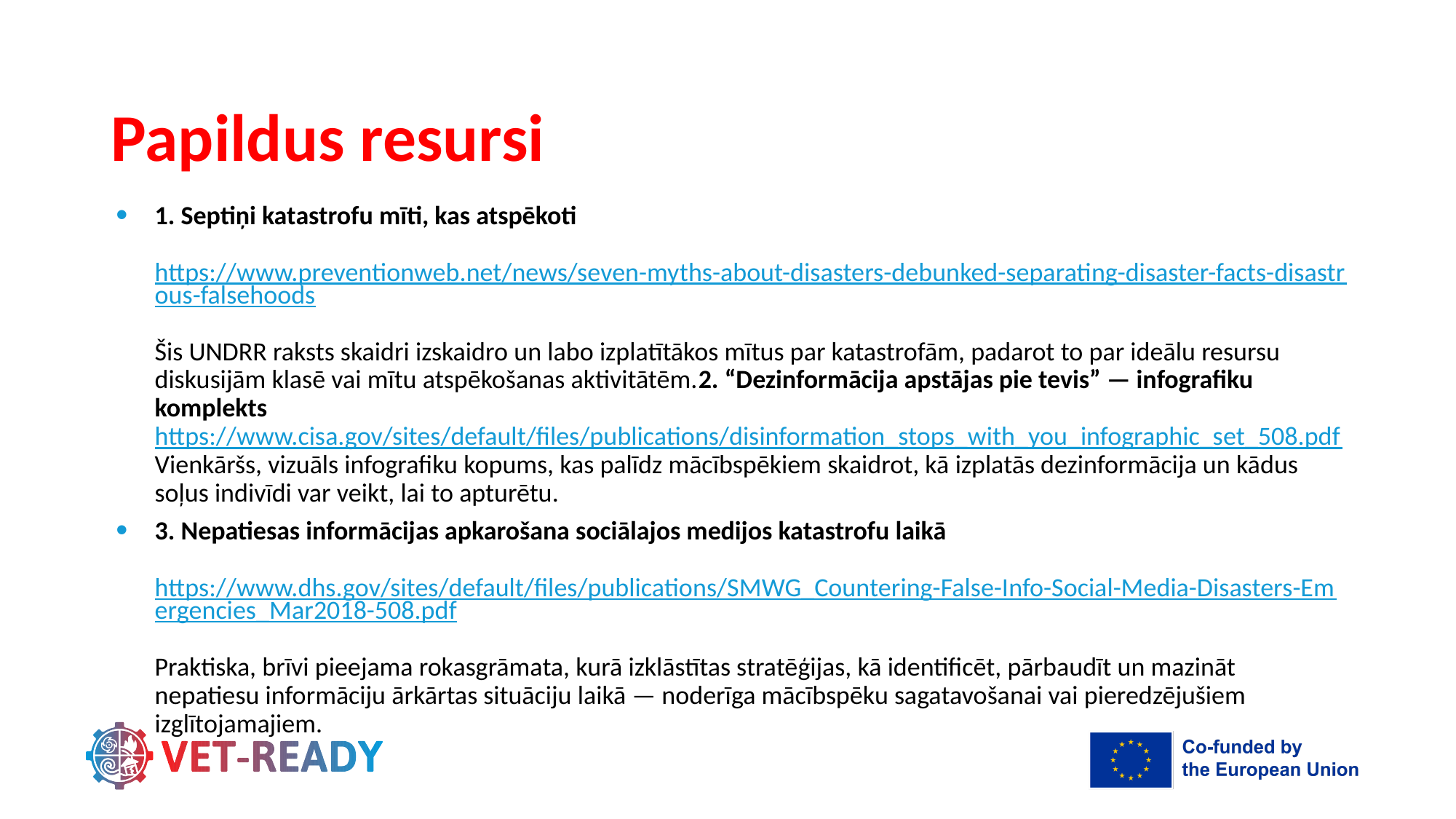

# Papildus resursi
1. Septiņi katastrofu mīti, kas atspēkoti
 https://www.preventionweb.net/news/seven-myths-about-disasters-debunked-separating-disaster-facts-disastrous-falsehoods
Šis UNDRR raksts skaidri izskaidro un labo izplatītākos mītus par katastrofām, padarot to par ideālu resursu diskusijām klasē vai mītu atspēkošanas aktivitātēm.2. “Dezinformācija apstājas pie tevis” — infografiku komplekts
https://www.cisa.gov/sites/default/files/publications/disinformation_stops_with_you_infographic_set_508.pdf
Vienkāršs, vizuāls infografiku kopums, kas palīdz mācībspēkiem skaidrot, kā izplatās dezinformācija un kādus soļus indivīdi var veikt, lai to apturētu.
3. Nepatiesas informācijas apkarošana sociālajos medijos katastrofu laikā
 https://www.dhs.gov/sites/default/files/publications/SMWG_Countering-False-Info-Social-Media-Disasters-Emergencies_Mar2018-508.pdf
Praktiska, brīvi pieejama rokasgrāmata, kurā izklāstītas stratēģijas, kā identificēt, pārbaudīt un mazināt nepatiesu informāciju ārkārtas situāciju laikā — noderīga mācībspēku sagatavošanai vai pieredzējušiem izglītojamajiem.